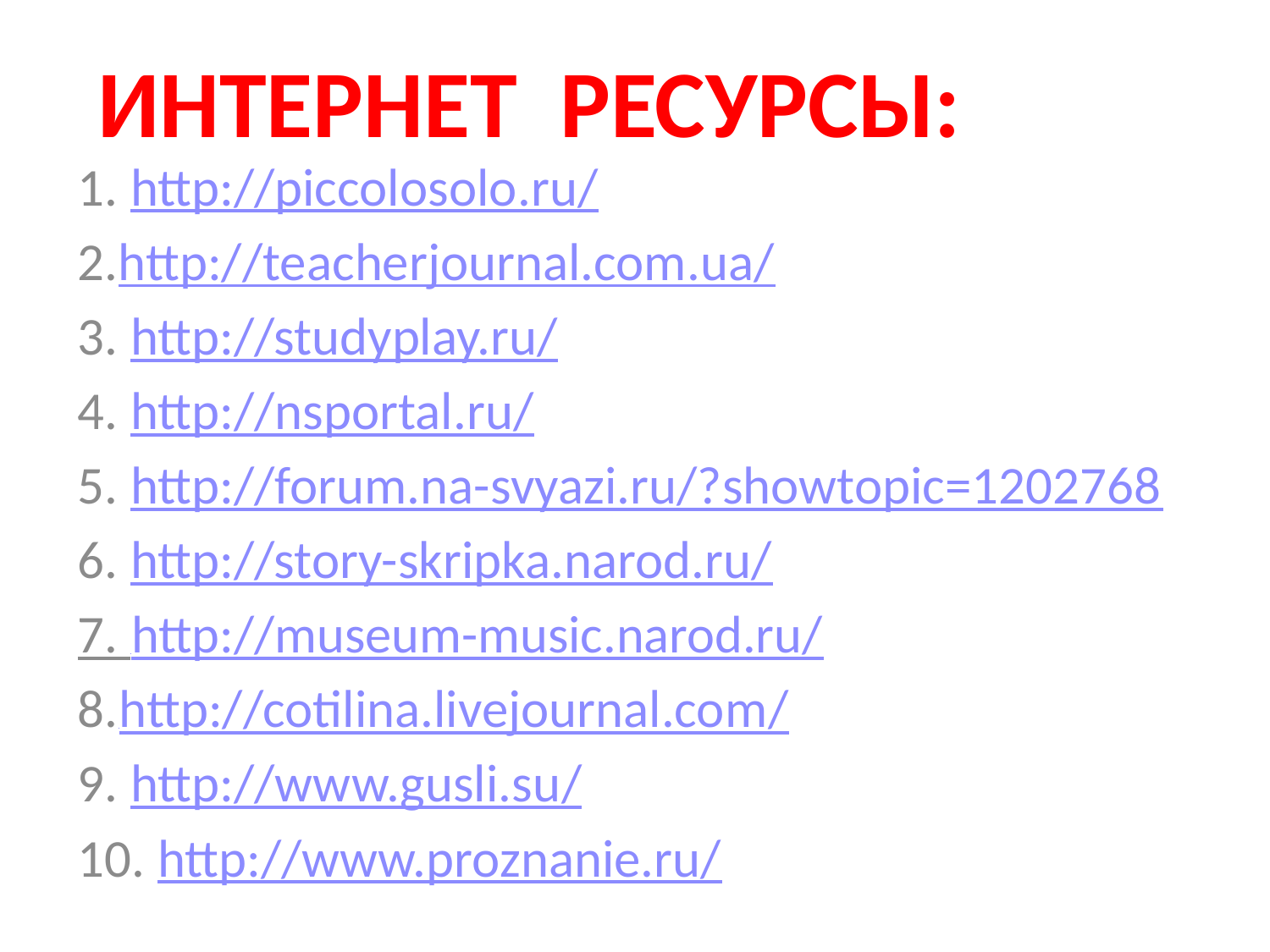

# Интернет  ресурсы:
1. http://piccolosolo.ru/
2.http://teacherjournal.com.ua/
3. http://studyplay.ru/
4. http://nsportal.ru/
5. http://forum.na-svyazi.ru/?showtopic=1202768
6. http://story-skripka.narod.ru/
7.  http://museum-music.narod.ru/
8. http://cotilina.livejournal.com/
9. http://www.gusli.su/
10. http://www.proznanie.ru/